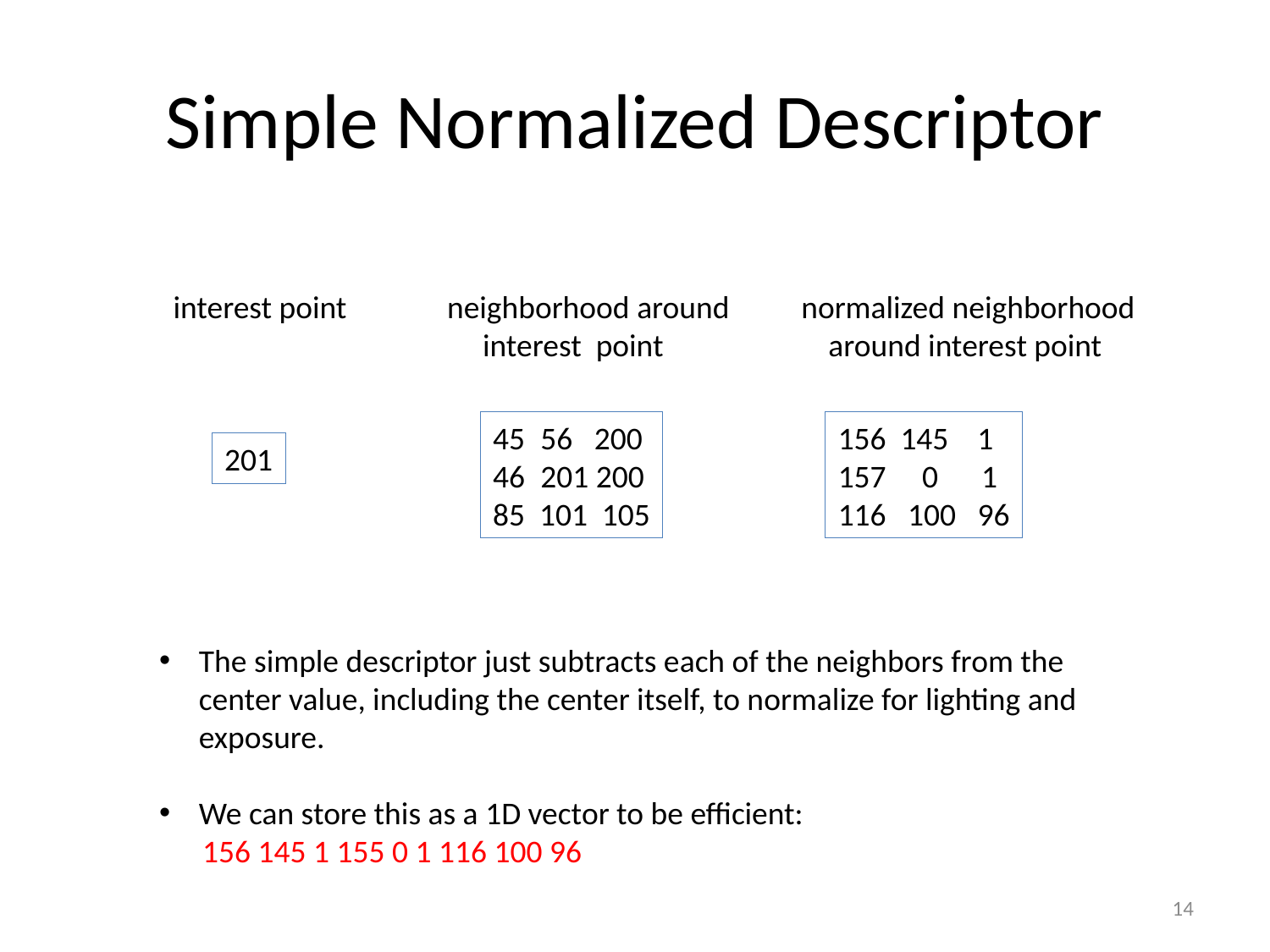

# Simple Normalized Descriptor
interest point              neighborhood around          normalized neighborhood
                                           interest  point                       around interest point
56   200
201 200
85  101  105
  145    1
     0      1
116   100   96
201
The simple descriptor just subtracts each of the neighbors from the center value, including the center itself, to normalize for lighting and exposure.

We can store this as a 1D vector to be efficient:
      156 145 1 155 0 1 116 100 96
14